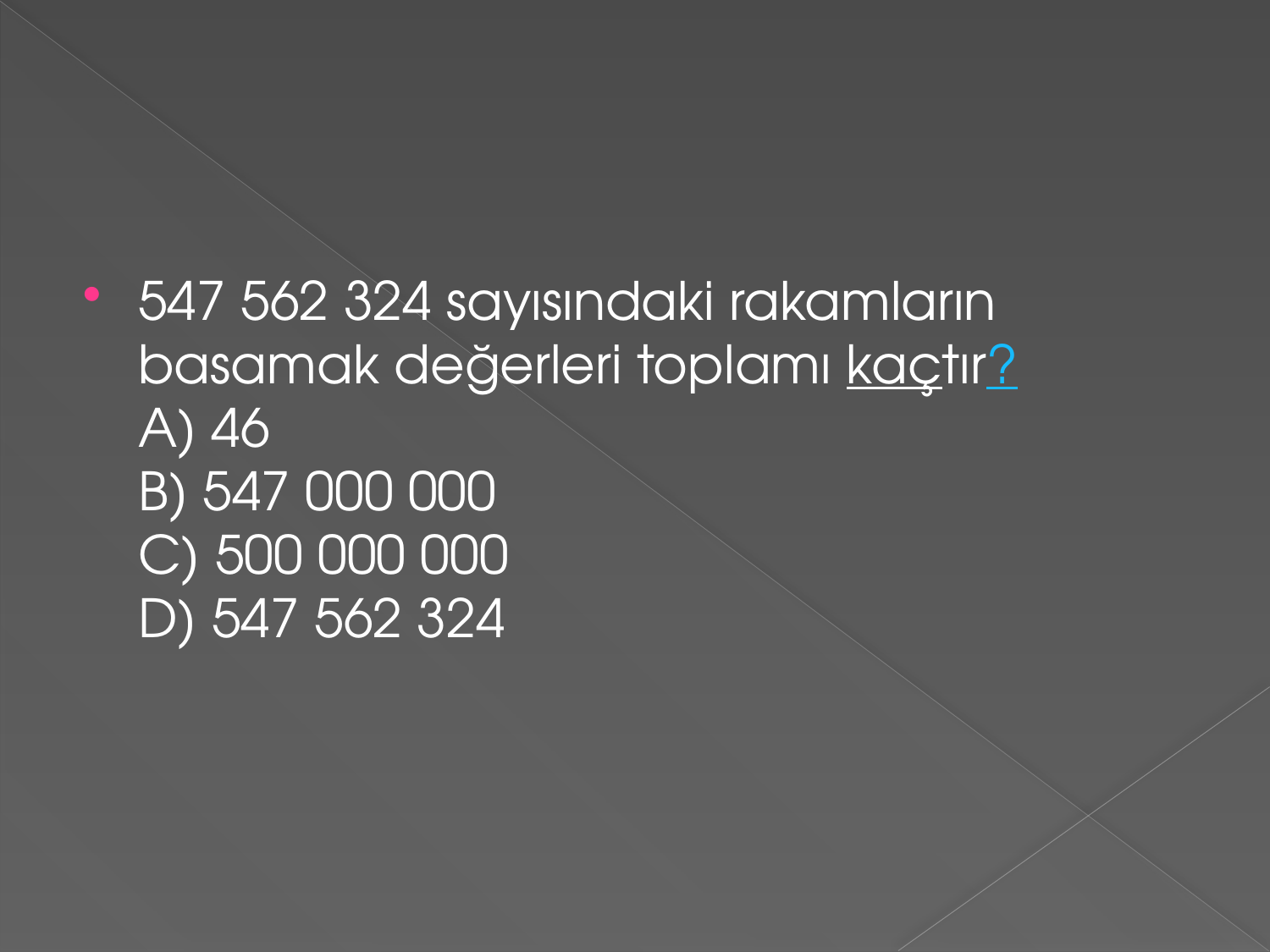

#
547 562 324 sayısındaki rakamların basamak değerleri toplamı kaçtır? 
A) 46
B) 547 000 000
C) 500 000 000
D) 547 562 324